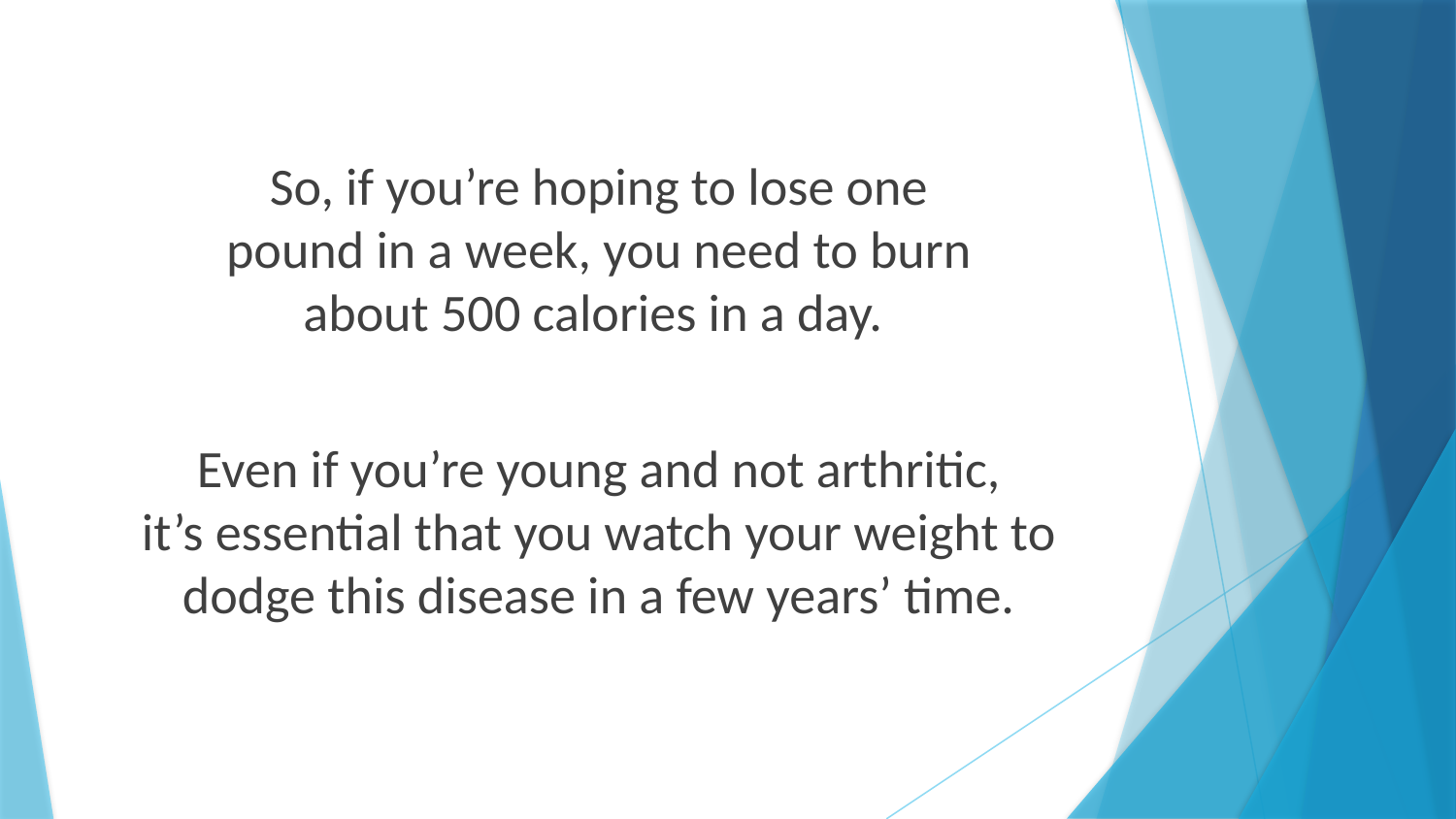

So, if you’re hoping to lose one
pound in a week, you need to burn
about 500 calories in a day.

Even if you’re young and not arthritic,
it’s essential that you watch your weight to dodge this disease in a few years’ time.